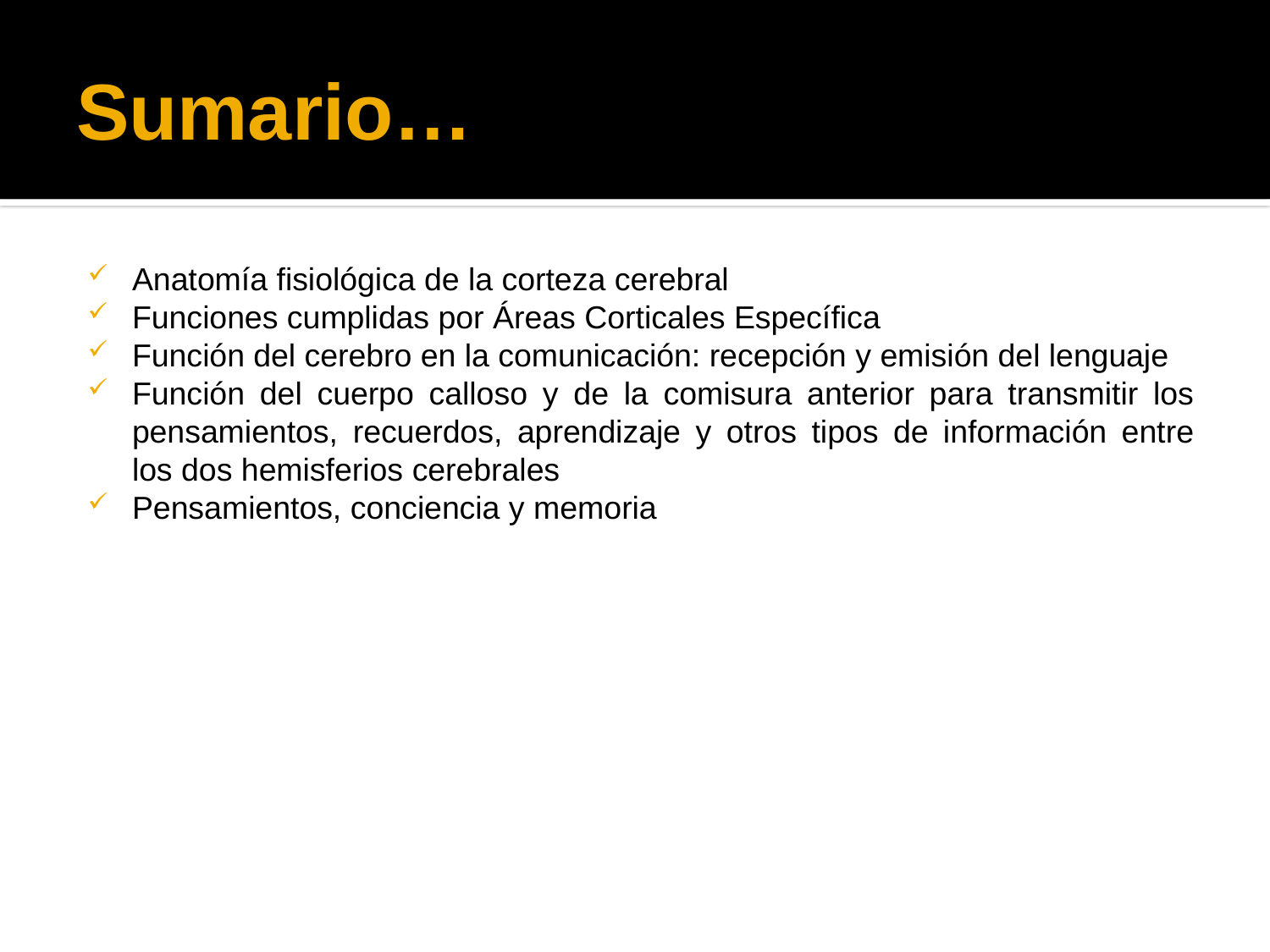

# Sumario…
Anatomía fisiológica de la corteza cerebral
Funciones cumplidas por Áreas Corticales Específica
Función del cerebro en la comunicación: recepción y emisión del lenguaje
Función del cuerpo calloso y de la comisura anterior para transmitir los pensamientos, recuerdos, aprendizaje y otros tipos de información entre los dos hemisferios cerebrales
Pensamientos, conciencia y memoria